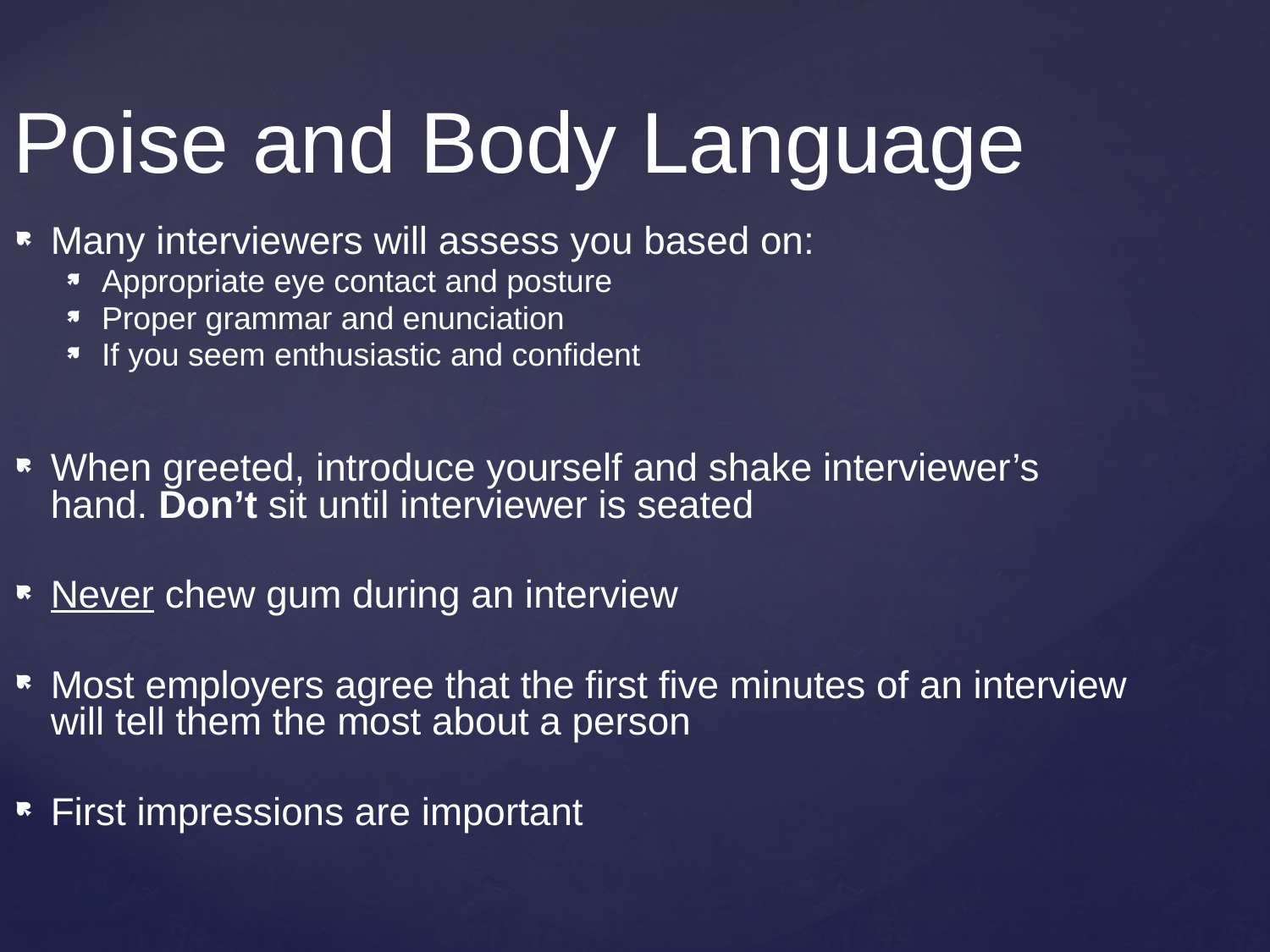

Poise and Body Language
Many interviewers will assess you based on:
Appropriate eye contact and posture
Proper grammar and enunciation
If you seem enthusiastic and confident

When greeted, introduce yourself and shake interviewer’s hand. Don’t sit until interviewer is seated

Never chew gum during an interview

Most employers agree that the first five minutes of an interview will tell them the most about a person

First impressions are important